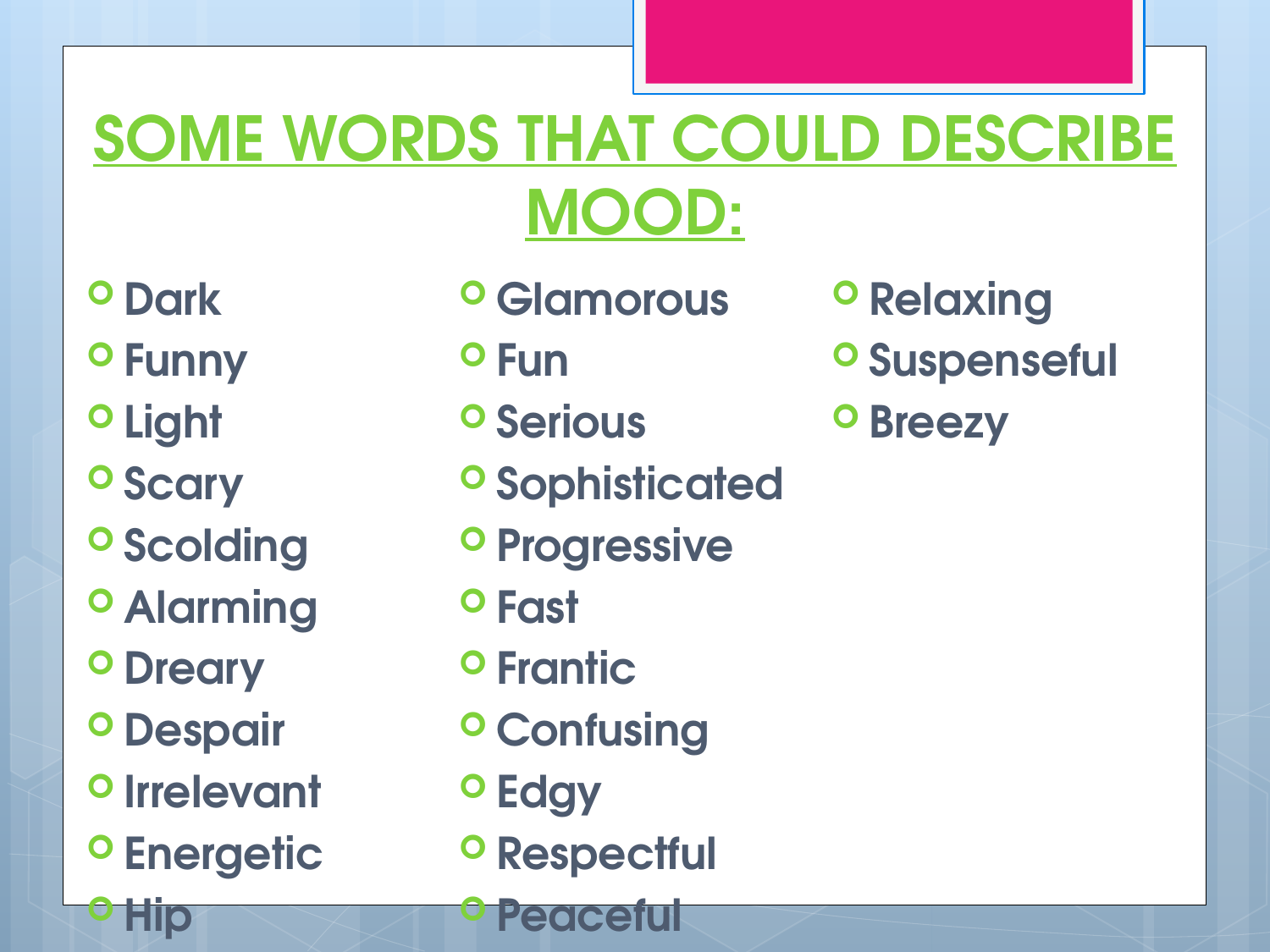

# SOME WORDS THAT COULD DESCRIBE MOOD:
Dark
Funny
Light
Scary
Scolding
Alarming
Dreary
Despair
Irrelevant
Energetic
Hip
Glamorous
Fun
Serious
Sophisticated
Progressive
Fast
Frantic
Confusing
Edgy
Respectful
Peaceful
Relaxing
Suspenseful
Breezy